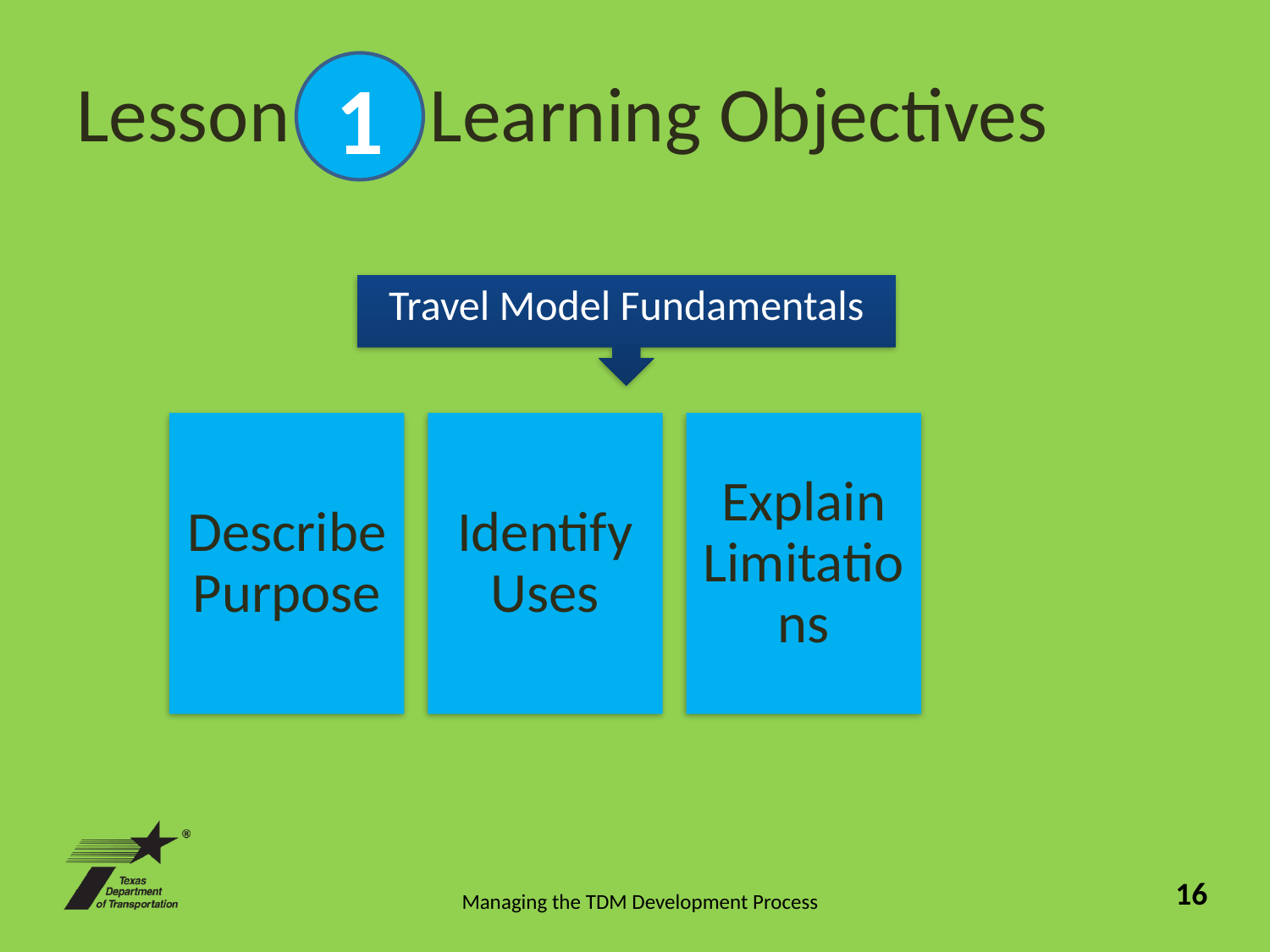

# Lesson        Learning Objectives
1
Travel Model Fundamentals
Describe Purpose
Identify Uses
Explain Limitations